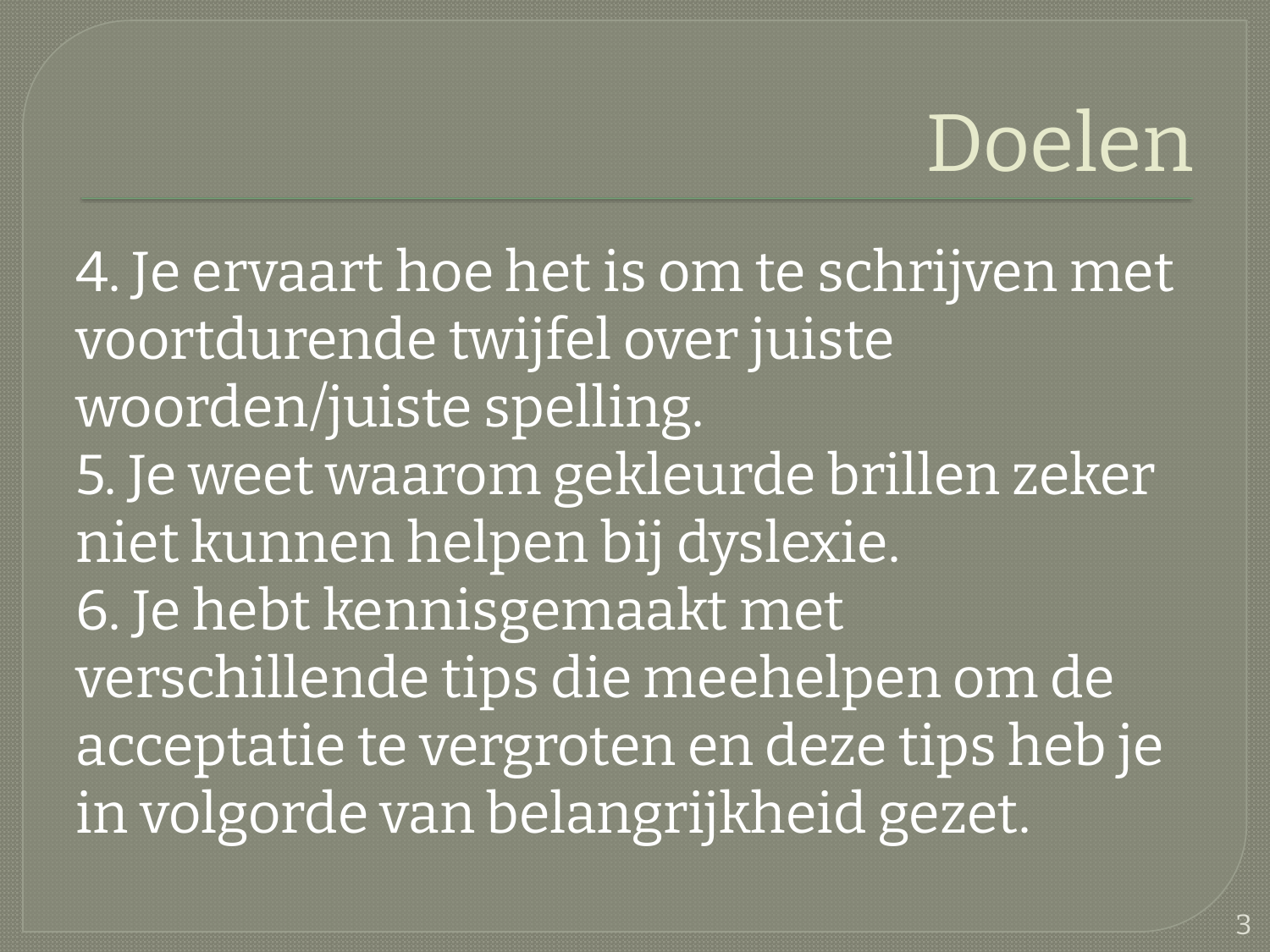

# Doelen
4. Je ervaart hoe het is om te schrijven met voortdurende twijfel over juiste woorden/juiste spelling.
5. Je weet waarom gekleurde brillen zeker niet kunnen helpen bij dyslexie.
6. Je hebt kennisgemaakt met verschillende tips die meehelpen om de acceptatie te vergroten en deze tips heb je in volgorde van belangrijkheid gezet.

3